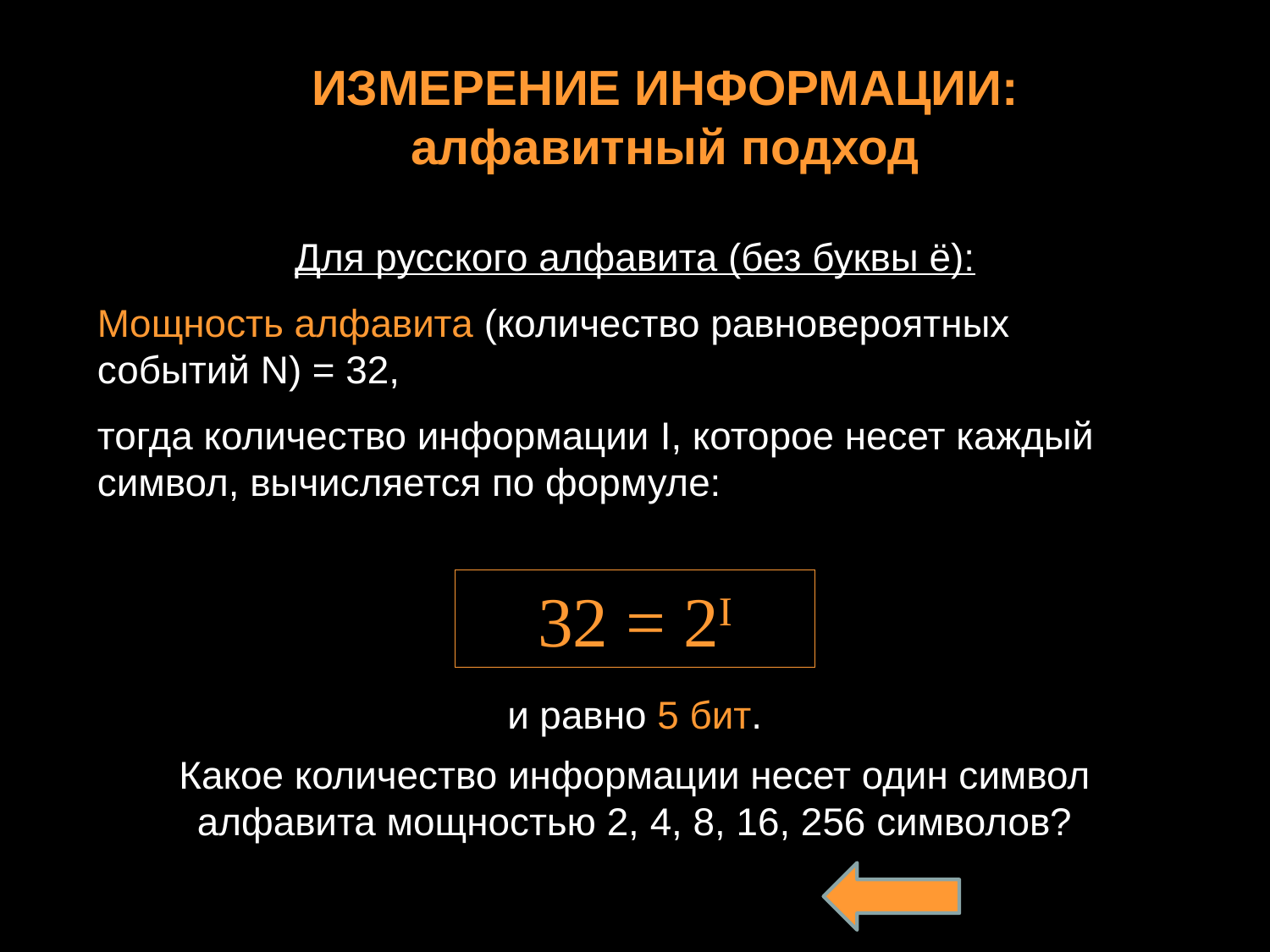

ИЗМЕРЕНИЕ ИНФОРМАЦИИ:
алфавитный подход
Для русского алфавита (без буквы ё):
Мощность алфавита (количество равновероятных событий N) = 32,
тогда количество информации I, которое несет каждый символ, вычисляется по формуле:
32 = 2I
и равно 5 бит.
Какое количество информации несет один символ алфавита мощностью 2, 4, 8, 16, 256 символов?